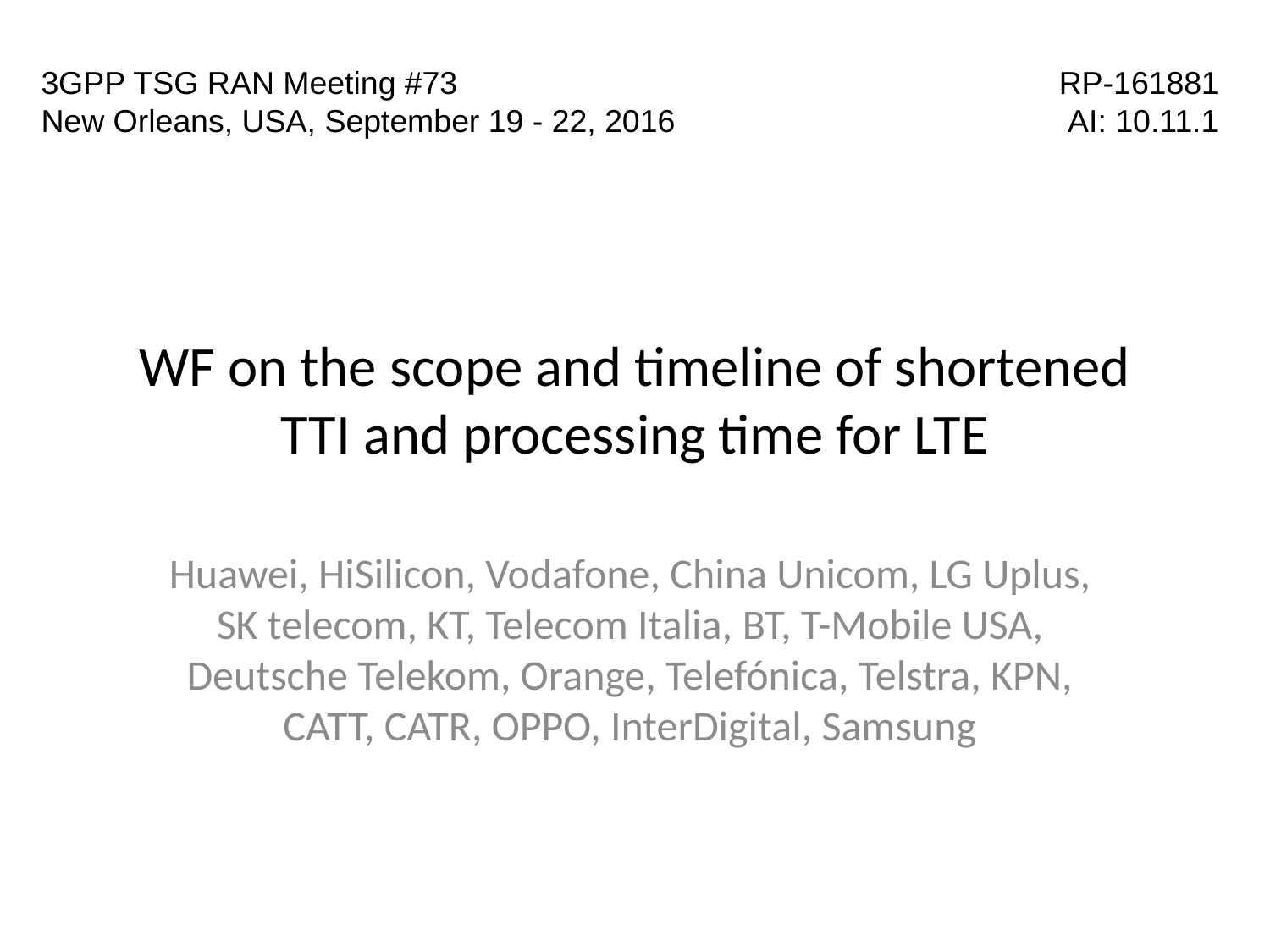

3GPP TSG RAN Meeting #73
New Orleans, USA, September 19 - 22, 2016
RP-161881
AI: 10.11.1
# WF on the scope and timeline of shortened TTI and processing time for LTE
Huawei, HiSilicon, Vodafone, China Unicom, LG Uplus, SK telecom, KT, Telecom Italia, BT, T-Mobile USA, Deutsche Telekom, Orange, Telefónica, Telstra, KPN, CATT, CATR, OPPO, InterDigital, Samsung